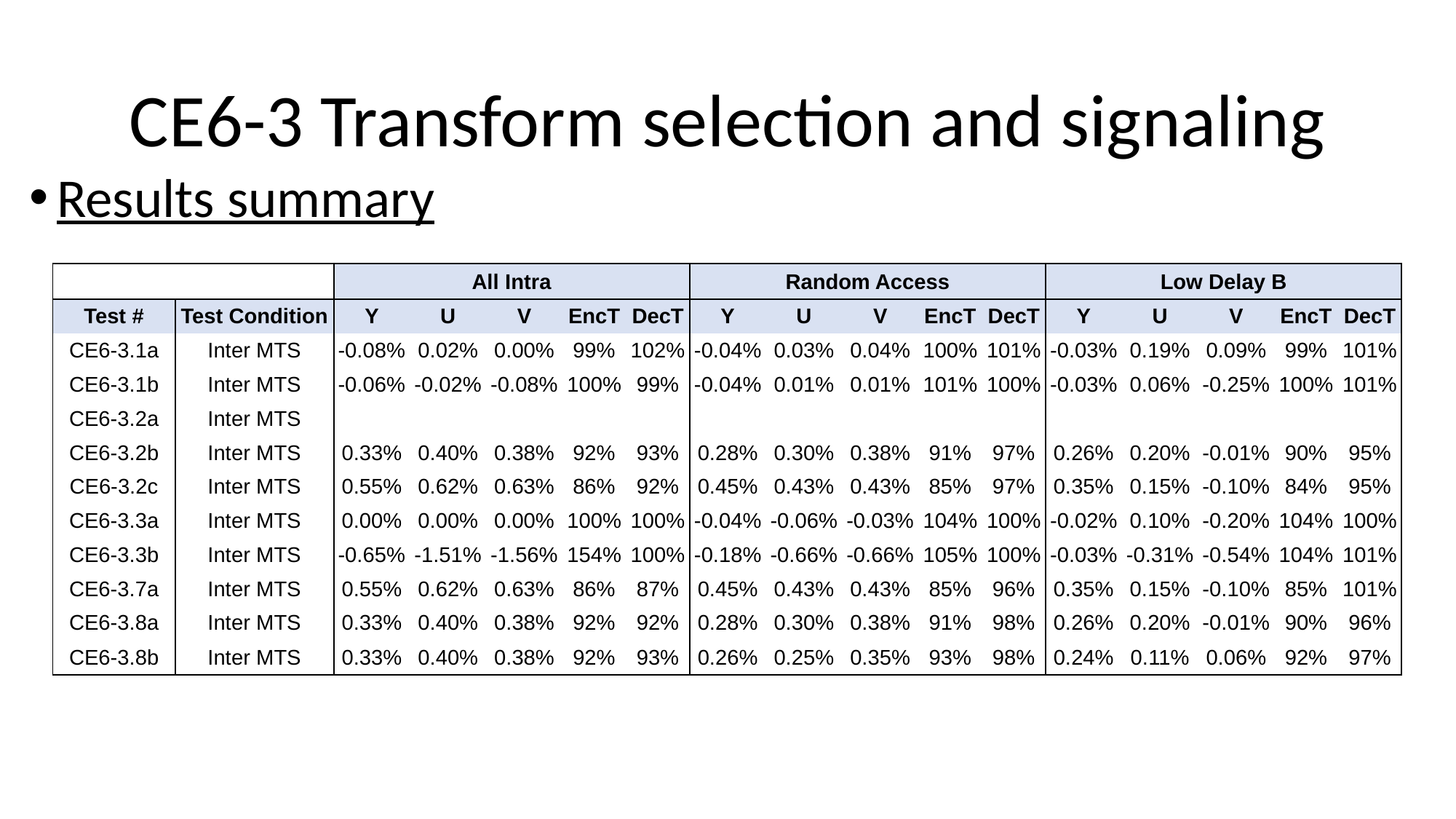

# CE6-3 Transform selection and signaling
Results summary

|  |  | All Intra |  |  |  |  | Random Access |  |  |  |  | Low Delay B |  |  |  |  |
| --- | --- | --- | --- | --- | --- | --- | --- | --- | --- | --- | --- | --- | --- | --- | --- | --- |
| Test # | Test Condition | Y | U | V | EncT | DecT | Y | U | V | EncT | DecT | Y | U | V | EncT | DecT |
| CE6-3.1a | Inter MTS | -0.08% | 0.02% | 0.00% | 99% | 102% | -0.04% | 0.03% | 0.04% | 100% | 101% | -0.03% | 0.19% | 0.09% | 99% | 101% |
| CE6-3.1b | Inter MTS | -0.06% | -0.02% | -0.08% | 100% | 99% | -0.04% | 0.01% | 0.01% | 101% | 100% | -0.03% | 0.06% | -0.25% | 100% | 101% |
| CE6-3.2a | Inter MTS |  |  |  |  |  |  |  |  |  |  |  |  |  |  |  |
| CE6-3.2b | Inter MTS | 0.33% | 0.40% | 0.38% | 92% | 93% | 0.28% | 0.30% | 0.38% | 91% | 97% | 0.26% | 0.20% | -0.01% | 90% | 95% |
| CE6-3.2c | Inter MTS | 0.55% | 0.62% | 0.63% | 86% | 92% | 0.45% | 0.43% | 0.43% | 85% | 97% | 0.35% | 0.15% | -0.10% | 84% | 95% |
| CE6-3.3a | Inter MTS | 0.00% | 0.00% | 0.00% | 100% | 100% | -0.04% | -0.06% | -0.03% | 104% | 100% | -0.02% | 0.10% | -0.20% | 104% | 100% |
| CE6-3.3b | Inter MTS | -0.65% | -1.51% | -1.56% | 154% | 100% | -0.18% | -0.66% | -0.66% | 105% | 100% | -0.03% | -0.31% | -0.54% | 104% | 101% |
| CE6-3.7a | Inter MTS | 0.55% | 0.62% | 0.63% | 86% | 87% | 0.45% | 0.43% | 0.43% | 85% | 96% | 0.35% | 0.15% | -0.10% | 85% | 101% |
| CE6-3.8a | Inter MTS | 0.33% | 0.40% | 0.38% | 92% | 92% | 0.28% | 0.30% | 0.38% | 91% | 98% | 0.26% | 0.20% | -0.01% | 90% | 96% |
| CE6-3.8b | Inter MTS | 0.33% | 0.40% | 0.38% | 92% | 93% | 0.26% | 0.25% | 0.35% | 93% | 98% | 0.24% | 0.11% | 0.06% | 92% | 97% |